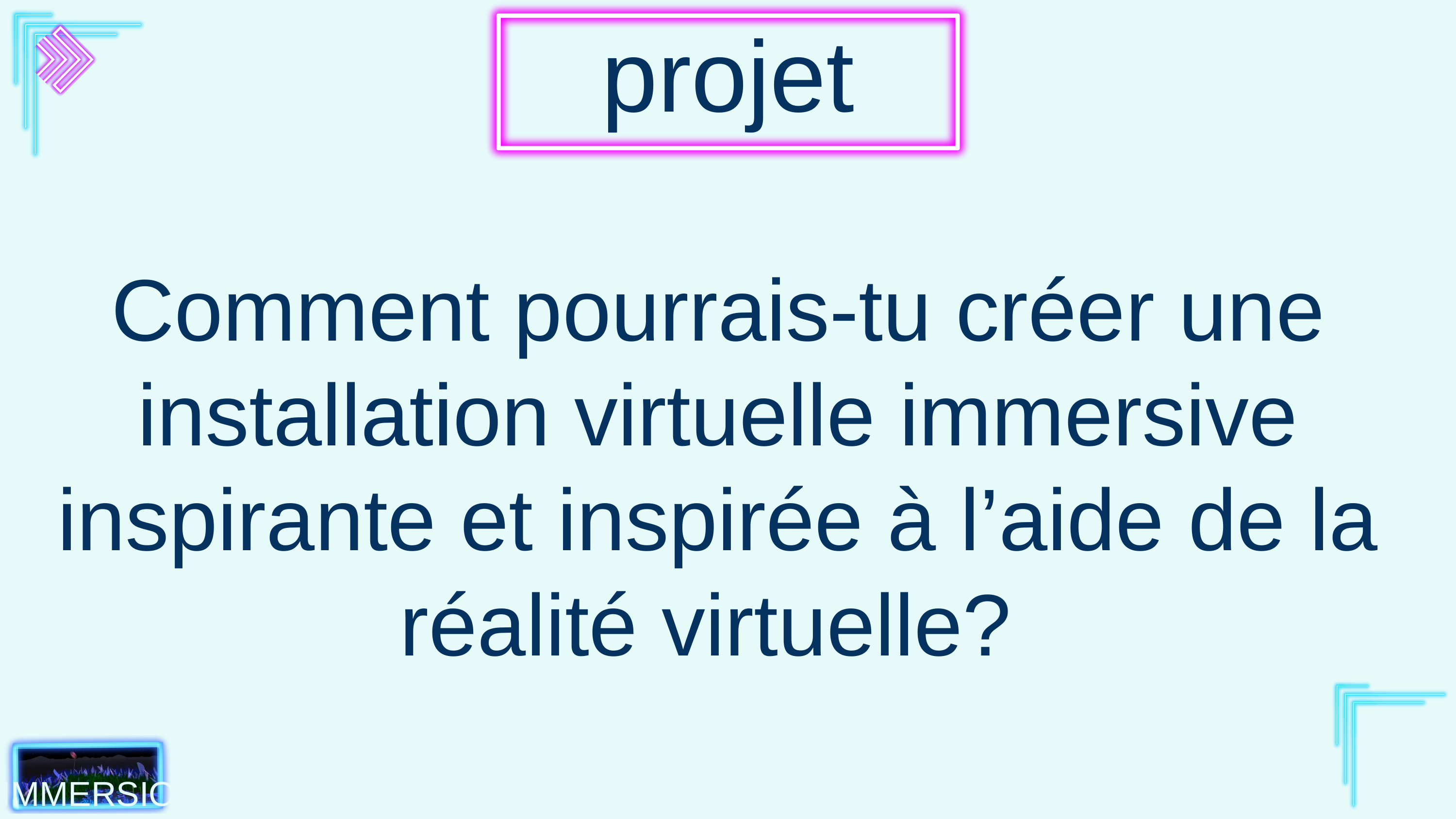

projet
Comment pourrais-tu créer une installation virtuelle immersive inspirante et inspirée à l’aide de la réalité virtuelle?

IMMERSION